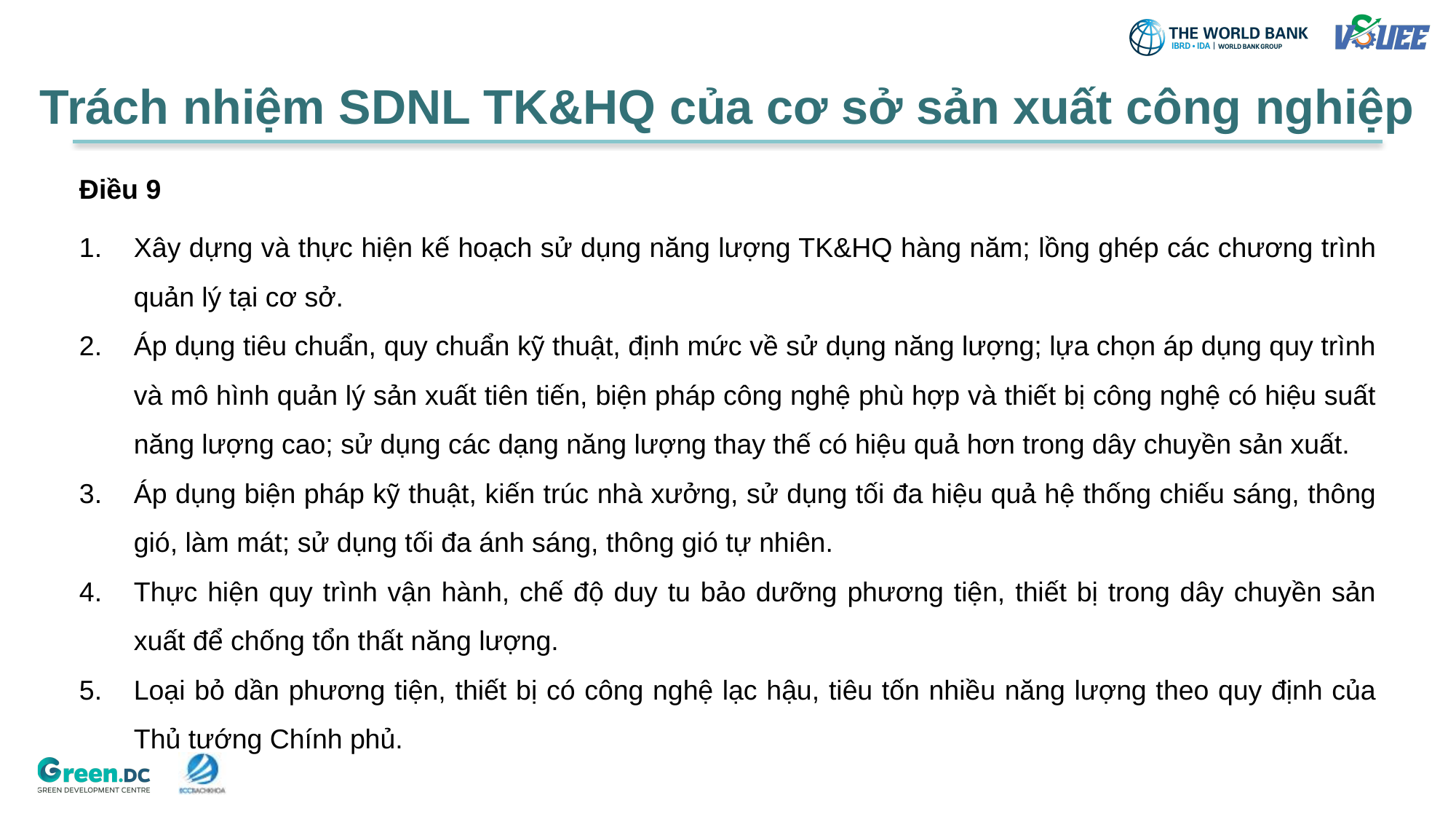

Trách nhiệm SDNL TK&HQ của cơ sở sản xuất công nghiệp
Điều 9
Xây dựng và thực hiện kế hoạch sử dụng năng lượng TK&HQ hàng năm; lồng ghép các chương trình quản lý tại cơ sở.
Áp dụng tiêu chuẩn, quy chuẩn kỹ thuật, định mức về sử dụng năng lượng; lựa chọn áp dụng quy trình và mô hình quản lý sản xuất tiên tiến, biện pháp công nghệ phù hợp và thiết bị công nghệ có hiệu suất năng lượng cao; sử dụng các dạng năng lượng thay thế có hiệu quả hơn trong dây chuyền sản xuất.
Áp dụng biện pháp kỹ thuật, kiến trúc nhà xưởng, sử dụng tối đa hiệu quả hệ thống chiếu sáng, thông gió, làm mát; sử dụng tối đa ánh sáng, thông gió tự nhiên.
Thực hiện quy trình vận hành, chế độ duy tu bảo dưỡng phương tiện, thiết bị trong dây chuyền sản xuất để chống tổn thất năng lượng.
Loại bỏ dần phương tiện, thiết bị có công nghệ lạc hậu, tiêu tốn nhiều năng lượng theo quy định của Thủ tướng Chính phủ.